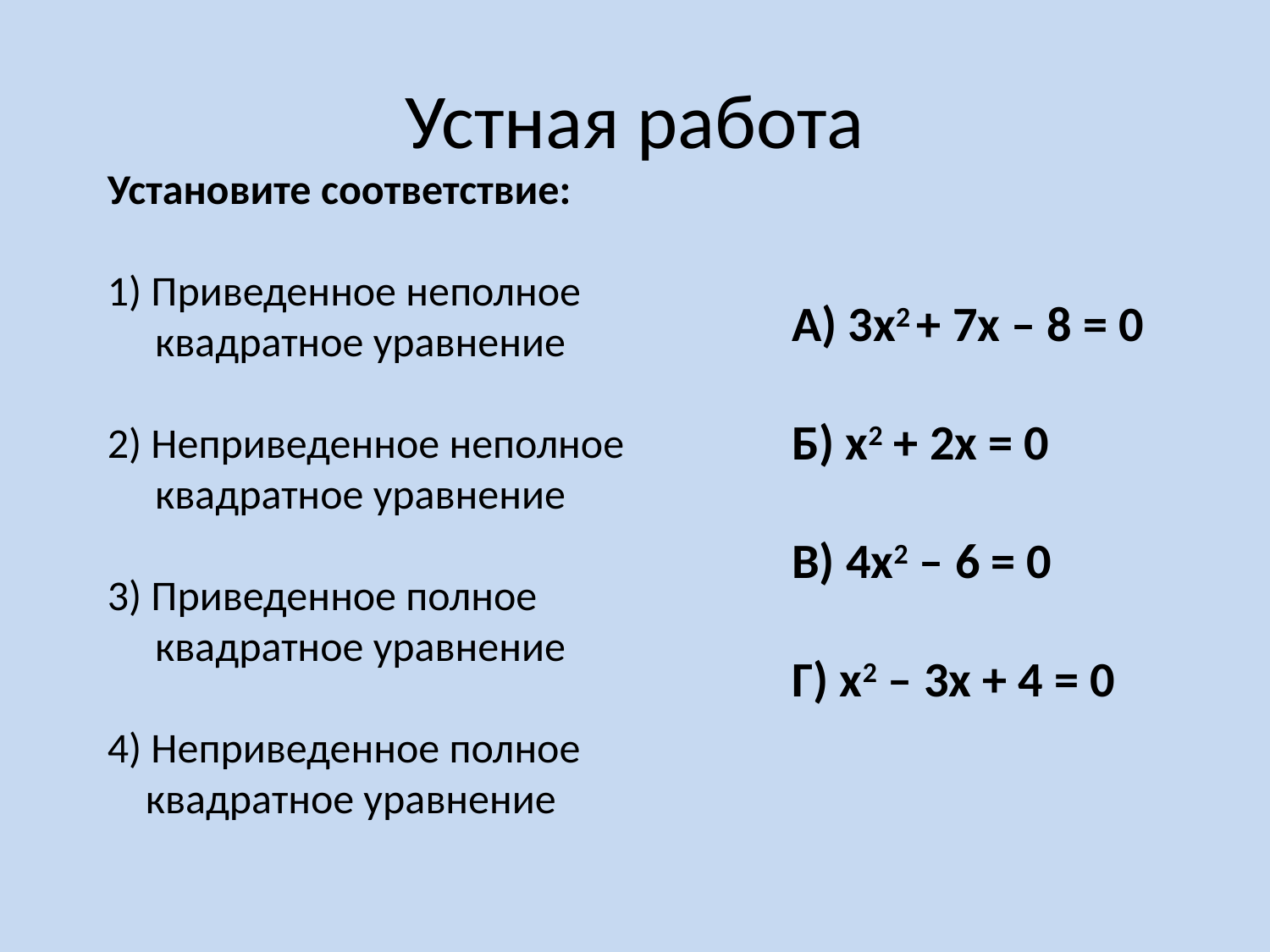

# Устная работа
Установите соответствие:

1) Приведенное неполное
     квадратное уравнение

2) Неприведенное неполное
     квадратное уравнение

3) Приведенное полное
     квадратное уравнение

4) Неприведенное полное
    квадратное уравнение
А) 3х2 + 7х – 8 = 0

Б) х2 + 2х = 0

В) 4х2 – 6 = 0

Г) х2 – 3х + 4 = 0